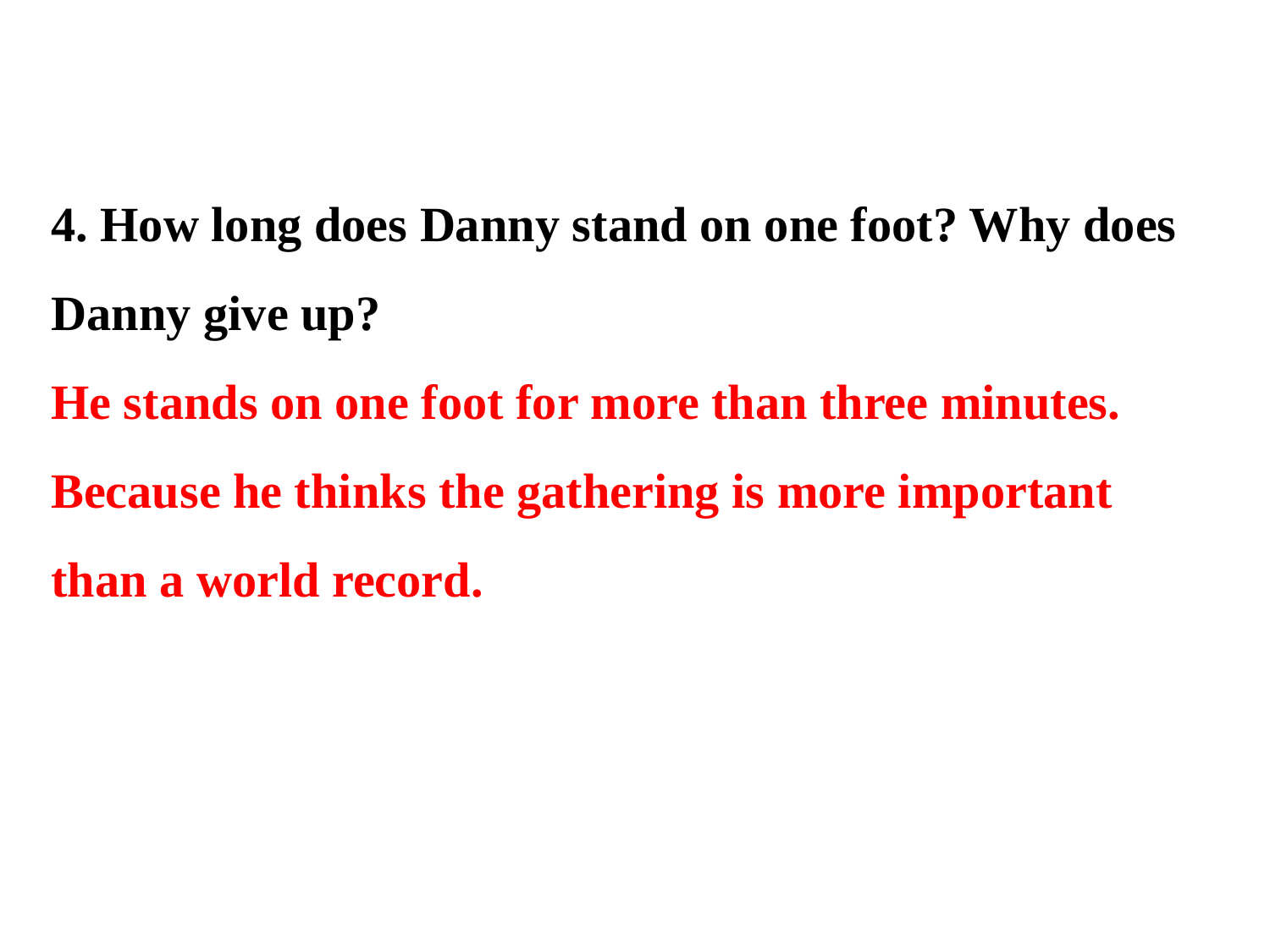

4. How long does Danny stand on one foot? Why does Danny give up?
He stands on one foot for more than three minutes. Because he thinks the gathering is more important than a world record.